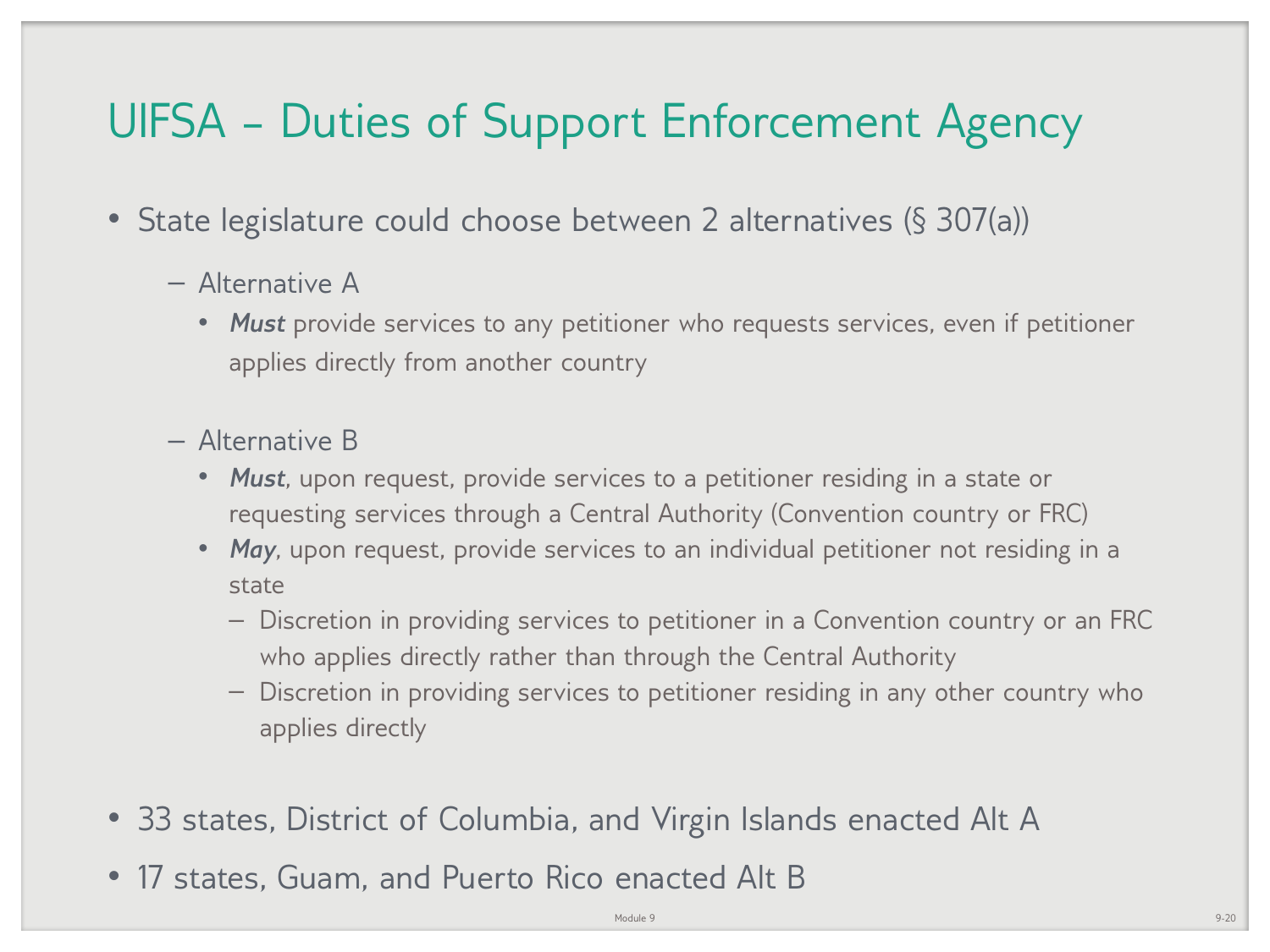

# UIFSA – Duties of Support Enforcement Agency
State legislature could choose between 2 alternatives (§ 307(a))
Alternative A
Must provide services to any petitioner who requests services, even if petitioner applies directly from another country

Alternative B
Must, upon request, provide services to a petitioner residing in a state or requesting services through a Central Authority (Convention country or FRC)
May, upon request, provide services to an individual petitioner not residing in a state
Discretion in providing services to petitioner in a Convention country or an FRC who applies directly rather than through the Central Authority
Discretion in providing services to petitioner residing in any other country who applies directly

33 states, District of Columbia, and Virgin Islands enacted Alt A
17 states, Guam, and Puerto Rico enacted Alt B

Module 9
9-20